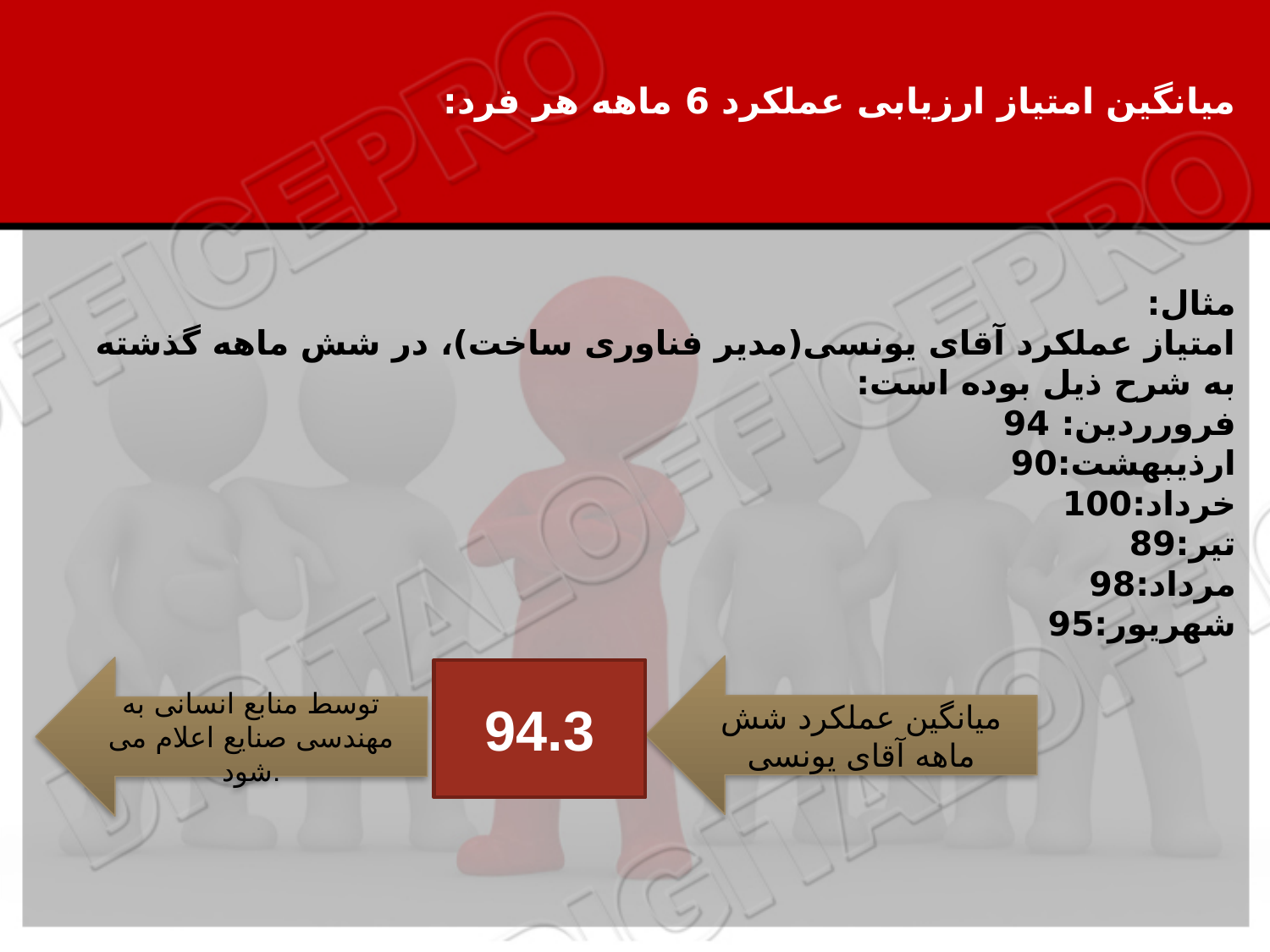

# میانگین امتیاز ارزیابی عملکرد 6 ماهه هر فرد: مثال: امتیاز عملکرد آقای یونسی(مدیر فناوری ساخت)، در شش ماهه گذشته به شرح ذیل بوده است: فرورردین: 94 ارذیبهشت:90 خرداد:100 تیر:89 مرداد:98 شهریور:95
میانگین عملکرد شش ماهه آقای یونسی
توسط منابع انسانی به مهندسی صنایع اعلام می شود.
94.3